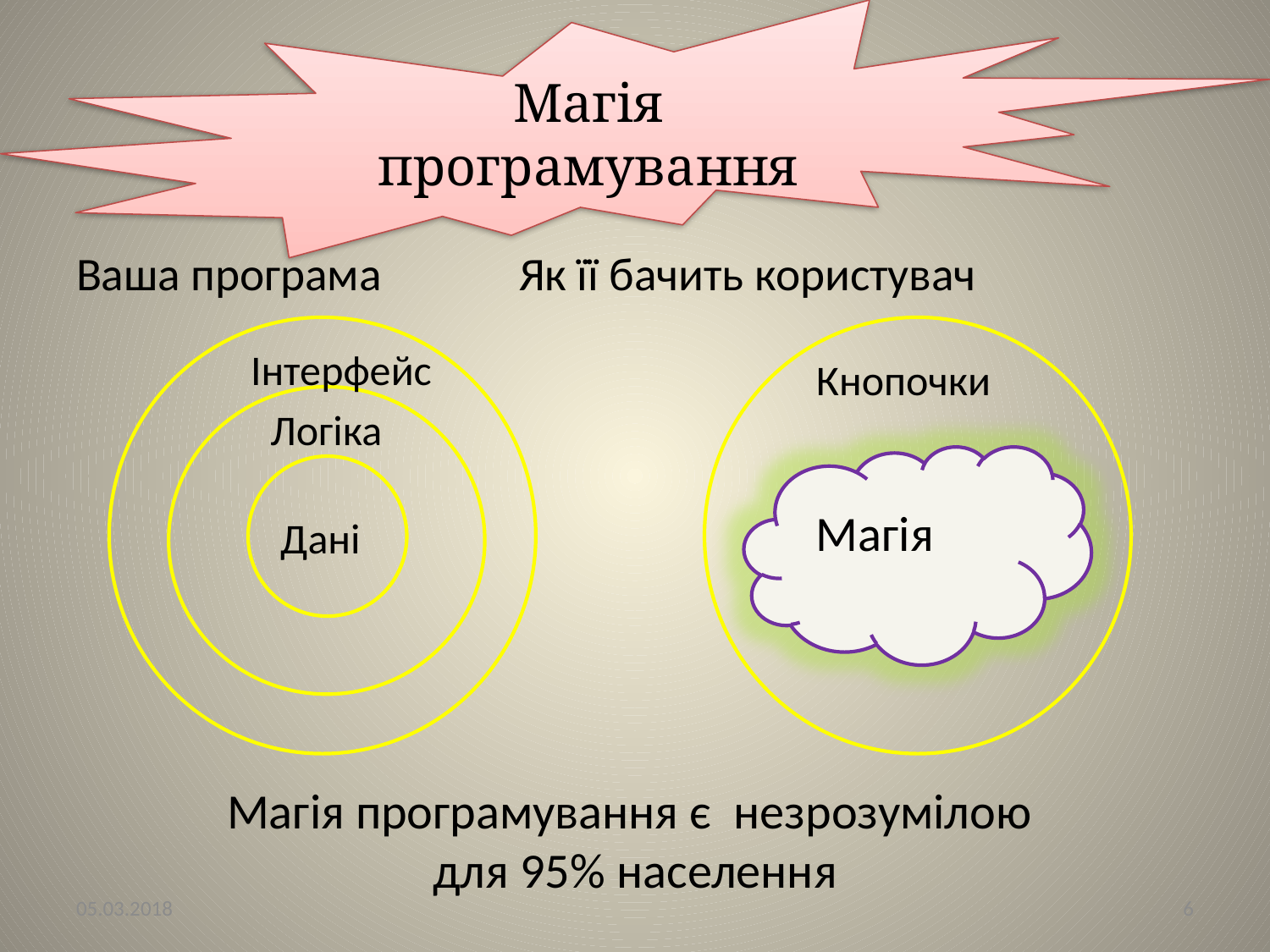

Магія програмування
Ваша програма             Як її бачить користувач

Інтерфейс
Кнопочки

Логіка

Магія
Дані
Магія програмування є  незрозумілою
для 95% населення
05.03.2018
6